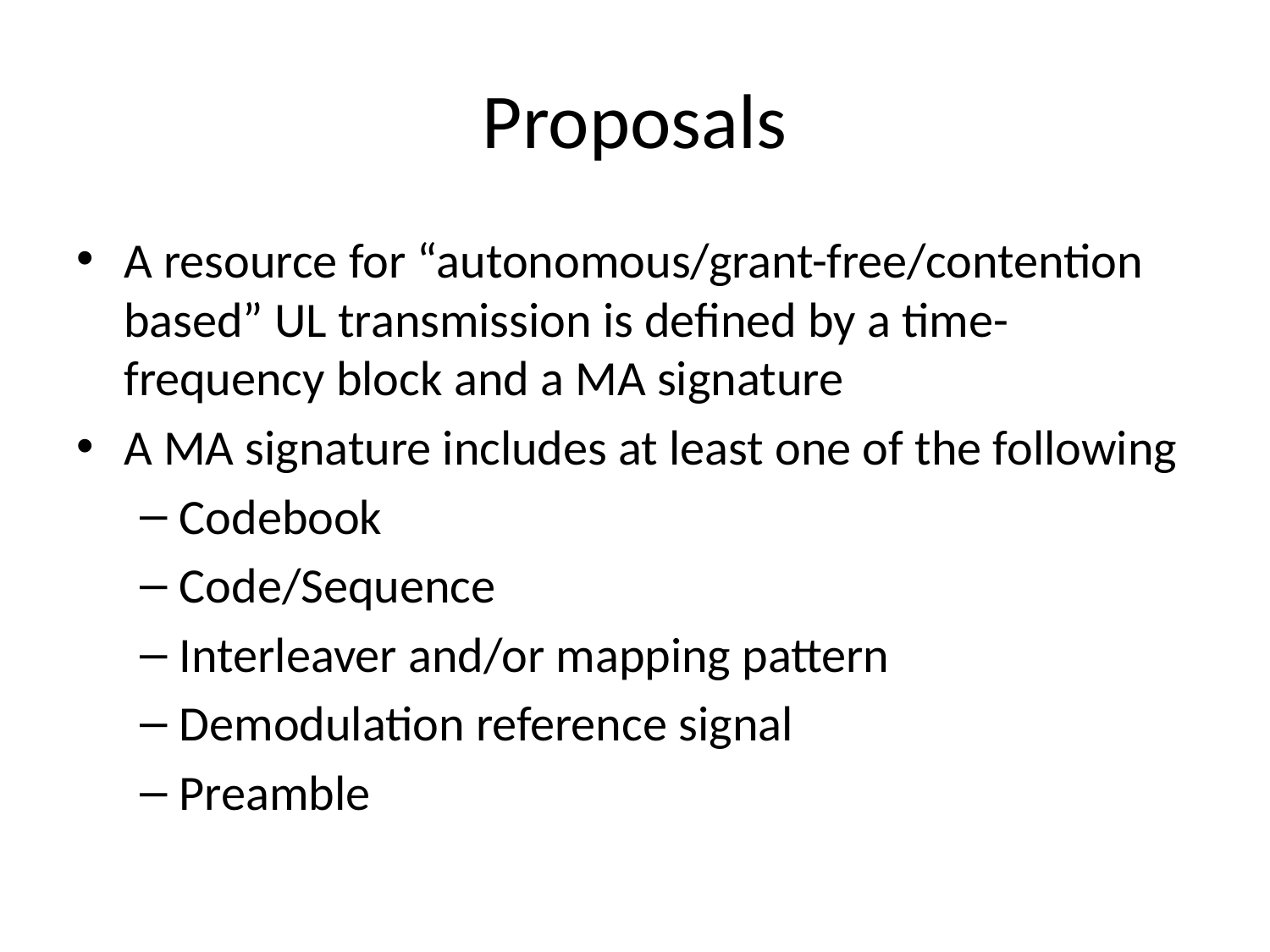

# Proposals
A resource for “autonomous/grant-free/contention based” UL transmission is defined by a time-frequency block and a MA signature
A MA signature includes at least one of the following
Codebook
Code/Sequence
Interleaver and/or mapping pattern
Demodulation reference signal
Preamble